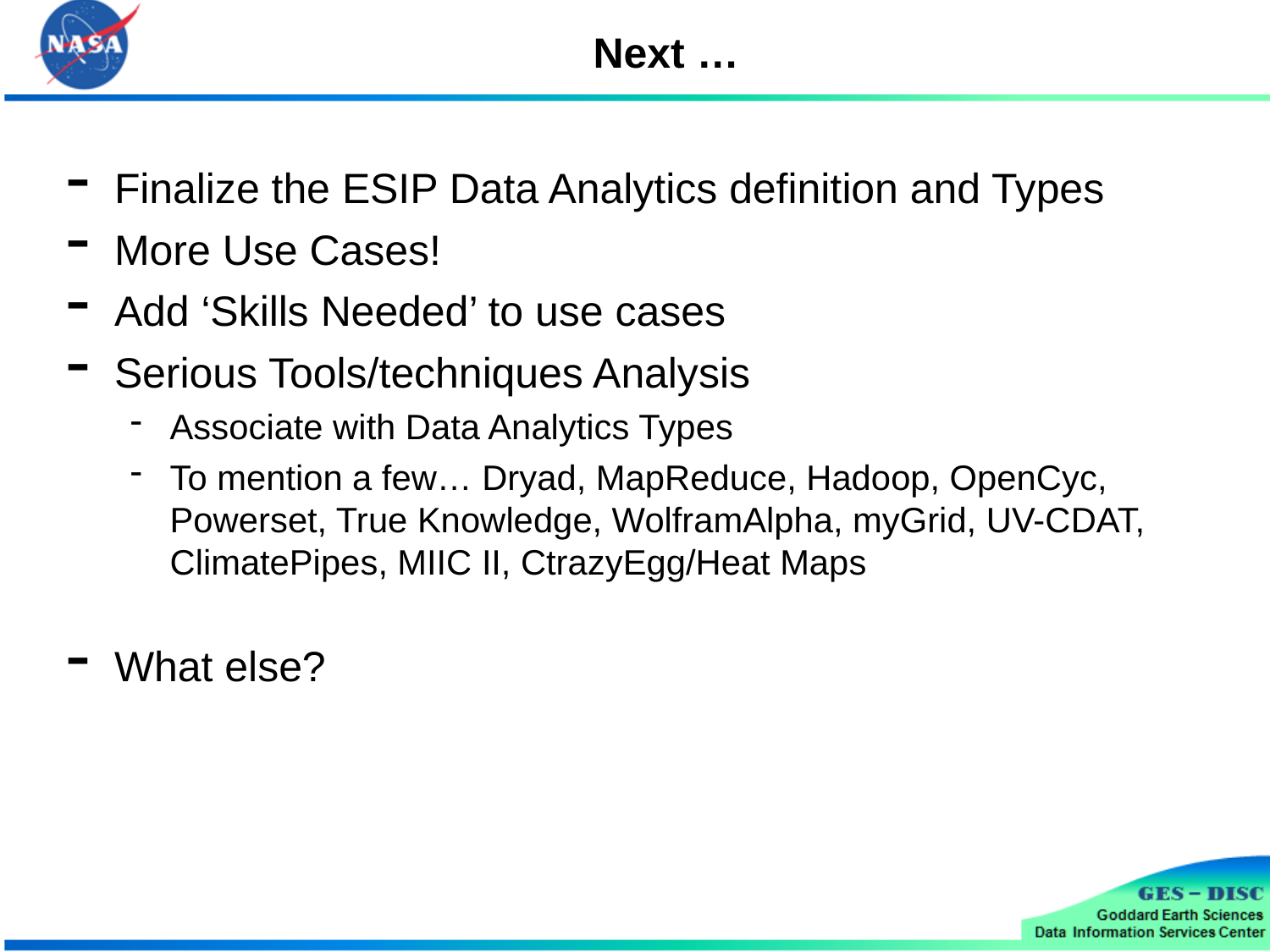

# Next …
Finalize the ESIP Data Analytics definition and Types
More Use Cases!
Add ‘Skills Needed’ to use cases
Serious Tools/techniques Analysis
Associate with Data Analytics Types
To mention a few… Dryad, MapReduce, Hadoop, OpenCyc, Powerset, True Knowledge, WolframAlpha, myGrid, UV-CDAT, ClimatePipes, MIIC II, CtrazyEgg/Heat Maps

What else?